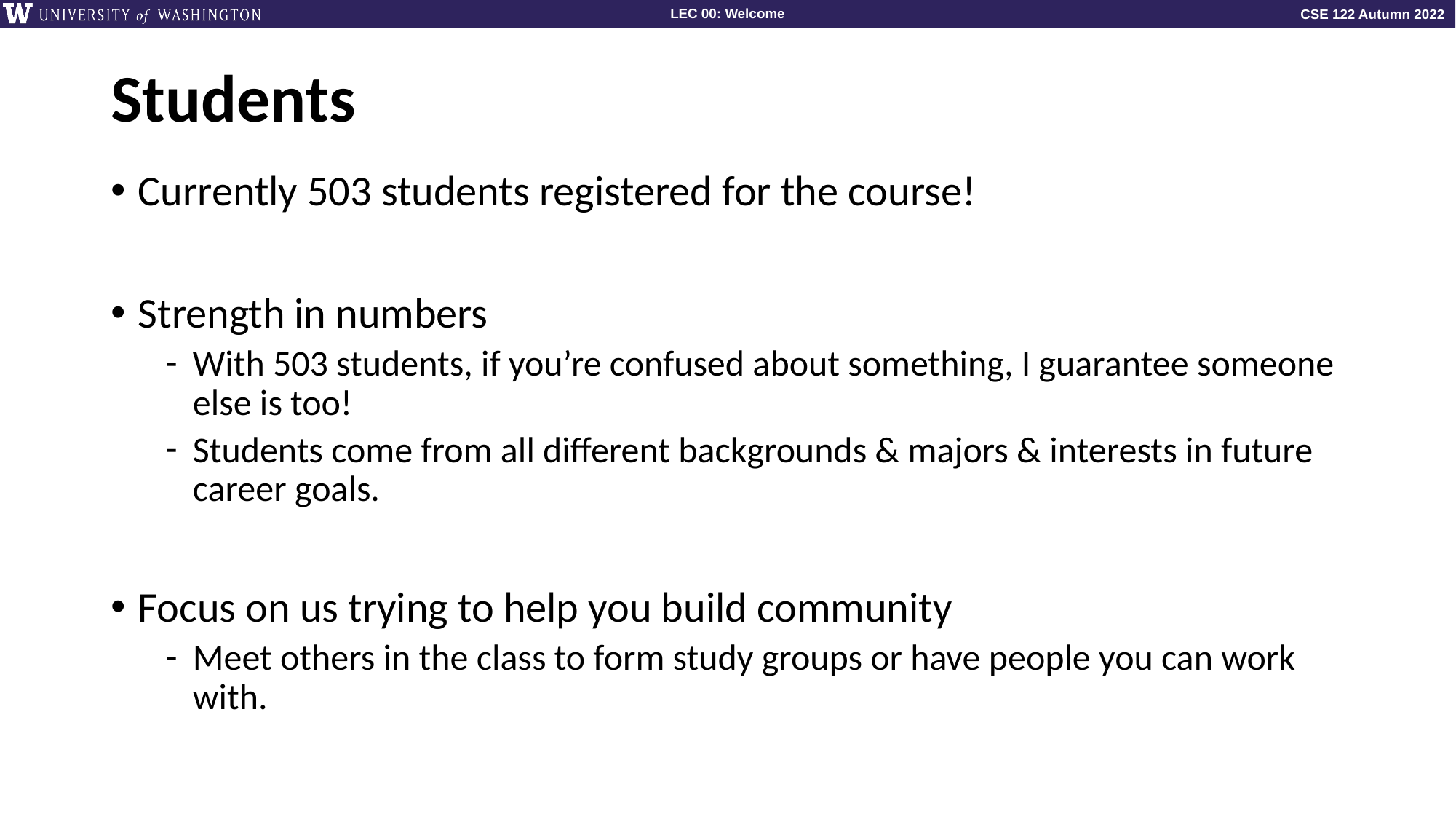

# Students
Currently 503 students registered for the course!

Strength in numbers
With 503 students, if you’re confused about something, I guarantee someone else is too!
Students come from all different backgrounds & majors & interests in future career goals.

Focus on us trying to help you build community
Meet others in the class to form study groups or have people you can work with.